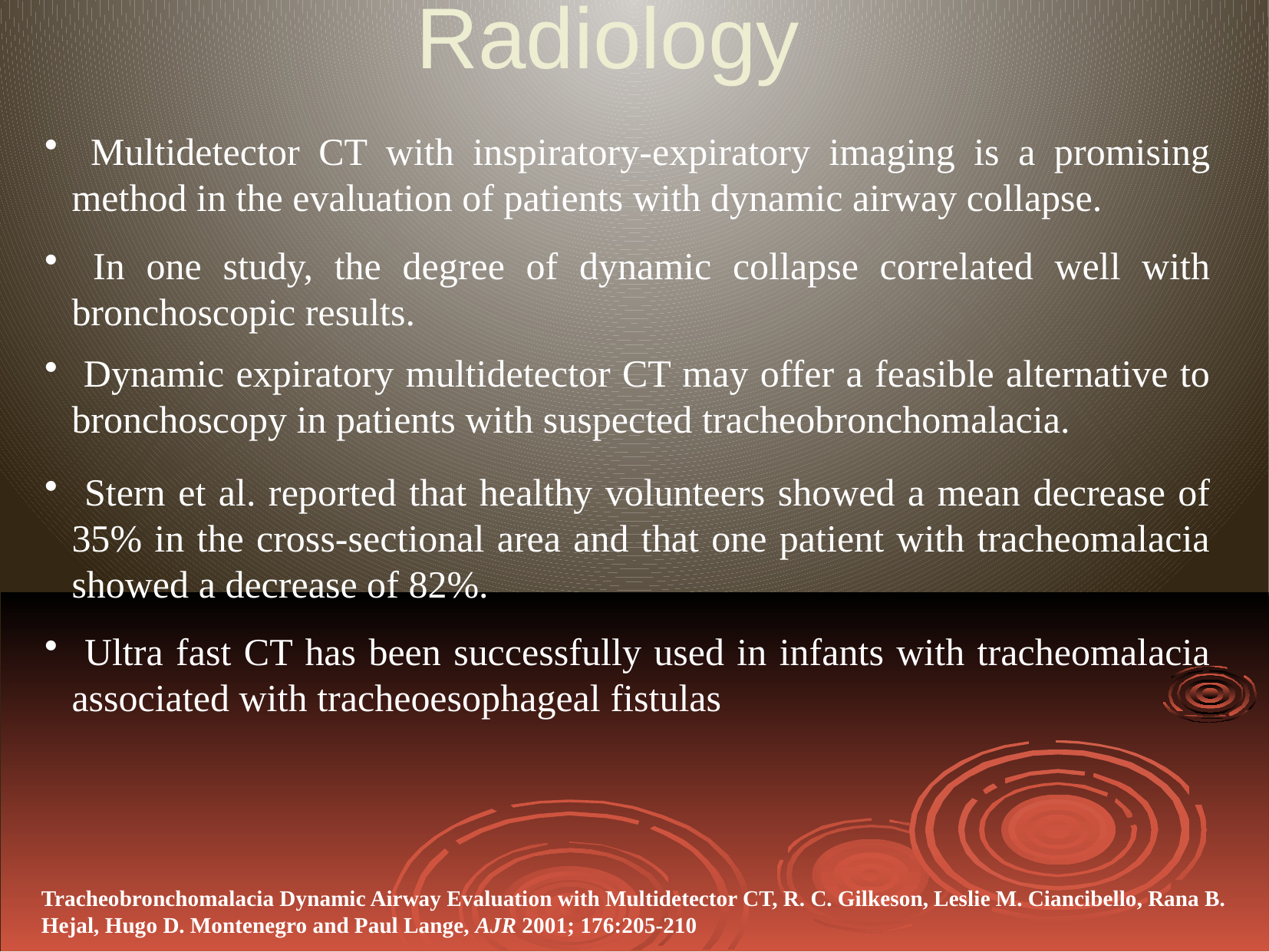

# Radiology
 Multidetector CT with inspiratory-expiratory imaging is a promising method in the evaluation of patients with dynamic airway collapse.

 In one study, the degree of dynamic collapse correlated well with bronchoscopic results.

 Dynamic expiratory multidetector CT may offer a feasible alternative to bronchoscopy in patients with suspected tracheobronchomalacia.

 Stern et al. reported that healthy volunteers showed a mean decrease of 35% in the cross-sectional area and that one patient with tracheomalacia showed a decrease of 82%.

 Ultra fast CT has been successfully used in infants with tracheomalacia associated with tracheoesophageal fistulas

Tracheobronchomalacia Dynamic Airway Evaluation with Multidetector CT, R. C. Gilkeson, Leslie M. Ciancibello, Rana B. Hejal, Hugo D. Montenegro and Paul Lange, AJR 2001; 176:205-210